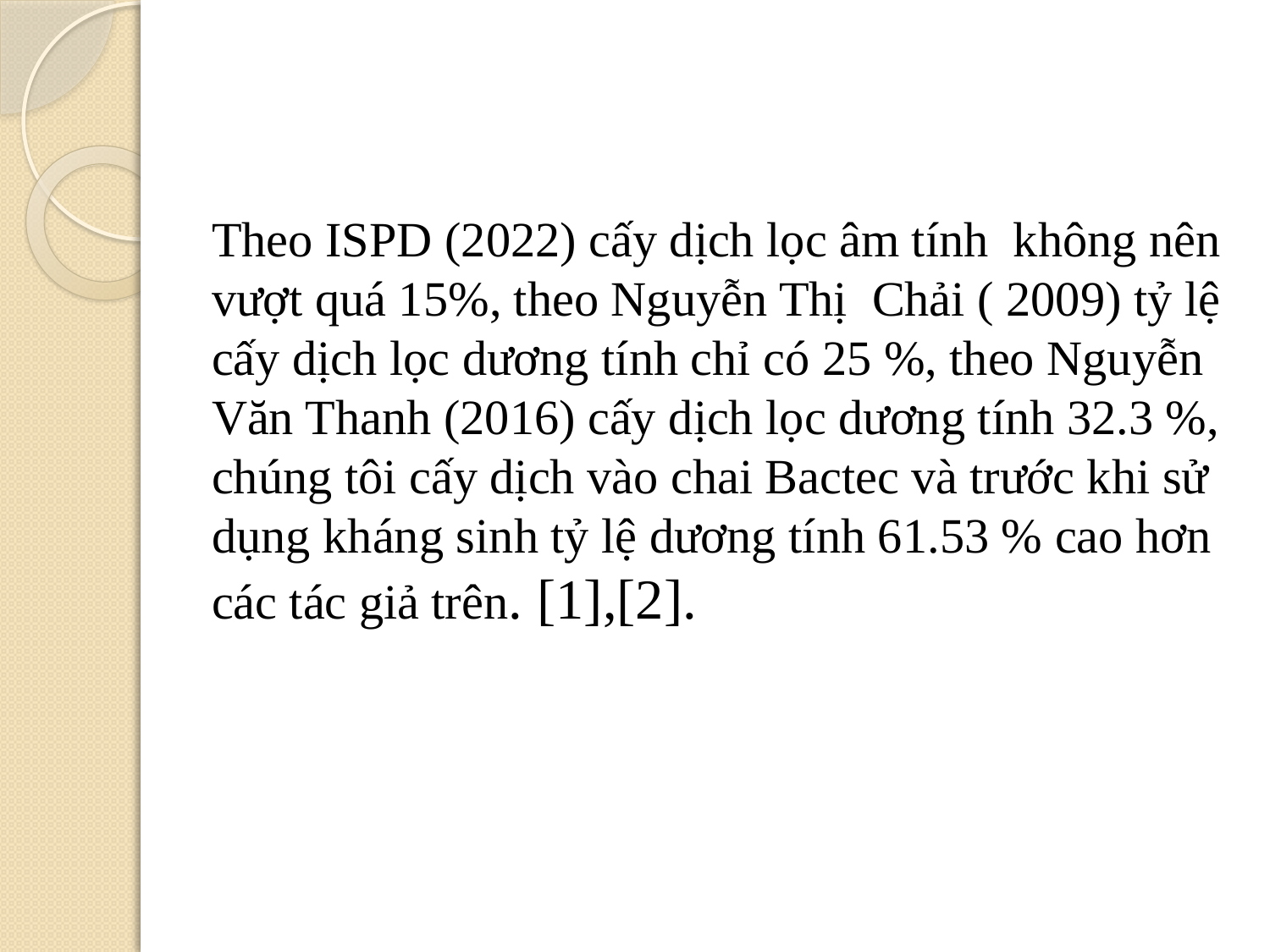

Theo ISPD (2022) cấy dịch lọc âm tính  không nên vượt quá 15%, theo Nguyễn Thị  Chải ( 2009) tỷ lệ cấy dịch lọc dương tính chỉ có 25 %, theo Nguyễn Văn Thanh (2016) cấy dịch lọc dương tính 32.3 %, chúng tôi cấy dịch vào chai Bactec và trước khi sử dụng kháng sinh tỷ lệ dương tính 61.53 % cao hơn các tác giả trên. [1],[2].